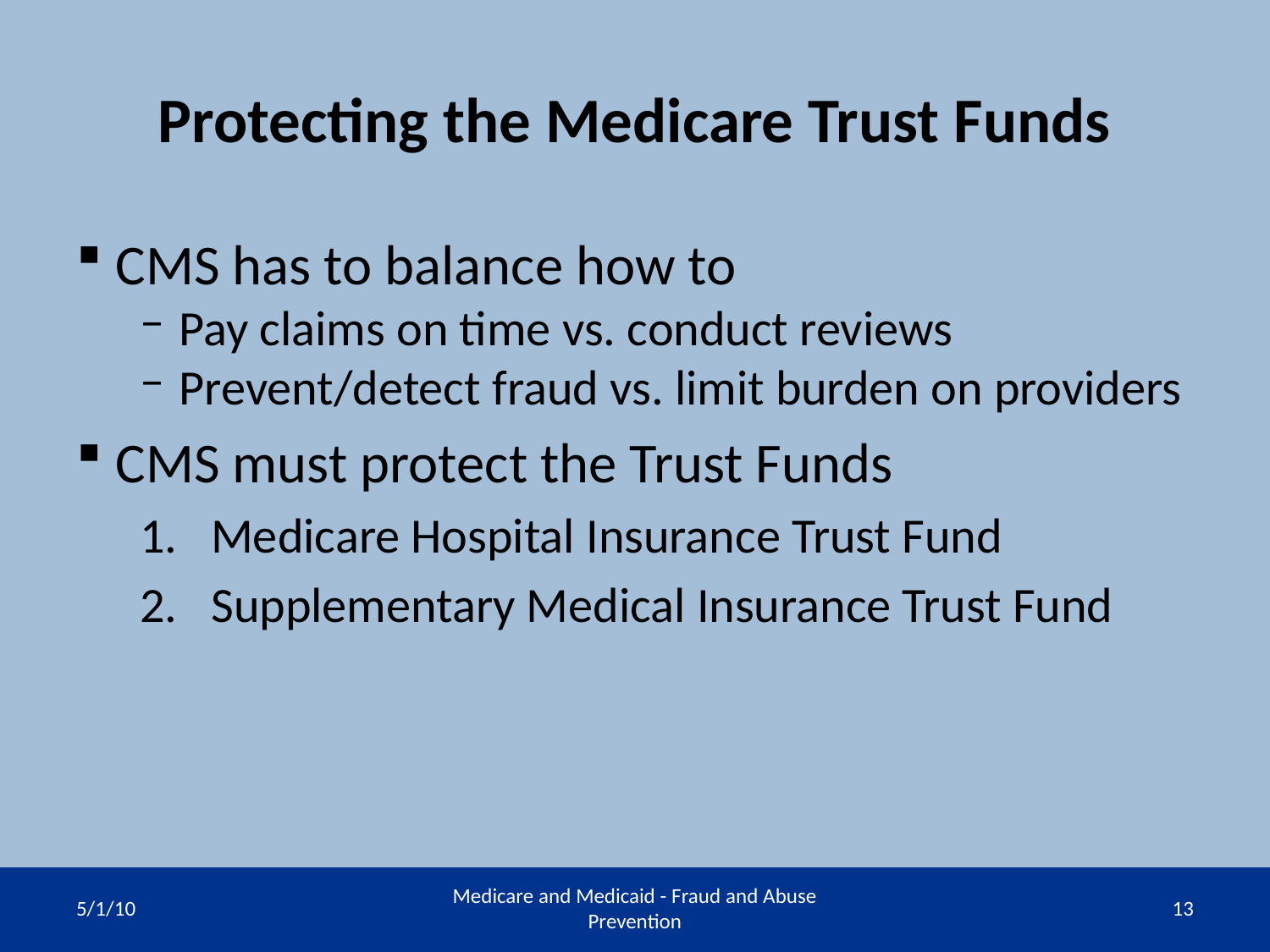

# Protecting the Medicare Trust Funds
CMS has to balance how to
Pay claims on time vs. conduct reviews
Prevent/detect fraud vs. limit burden on providers
CMS must protect the Trust Funds
Medicare Hospital Insurance Trust Fund
Supplementary Medical Insurance Trust Fund

5/1/10
Medicare and Medicaid - Fraud and Abuse Prevention
13